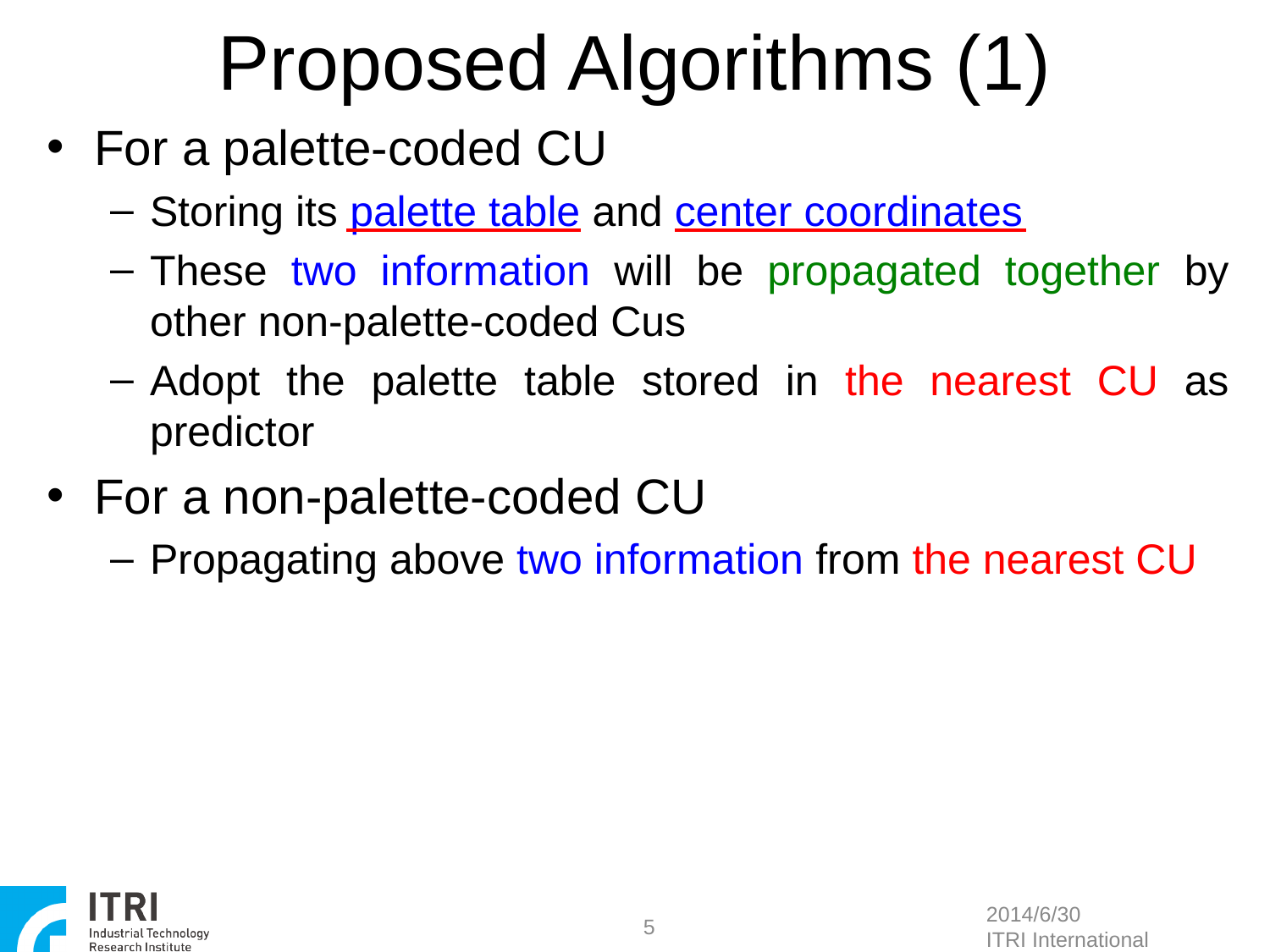

Proposed Algorithms (1)
For a palette-coded CU
Storing its palette table and center coordinates
These two information will be propagated together by other non-palette-coded Cus
Adopt the palette table stored in the nearest CU as predictor
For a non-palette-coded CU
Propagating above two information from the nearest CU

5
2014/6/30
ITRI International